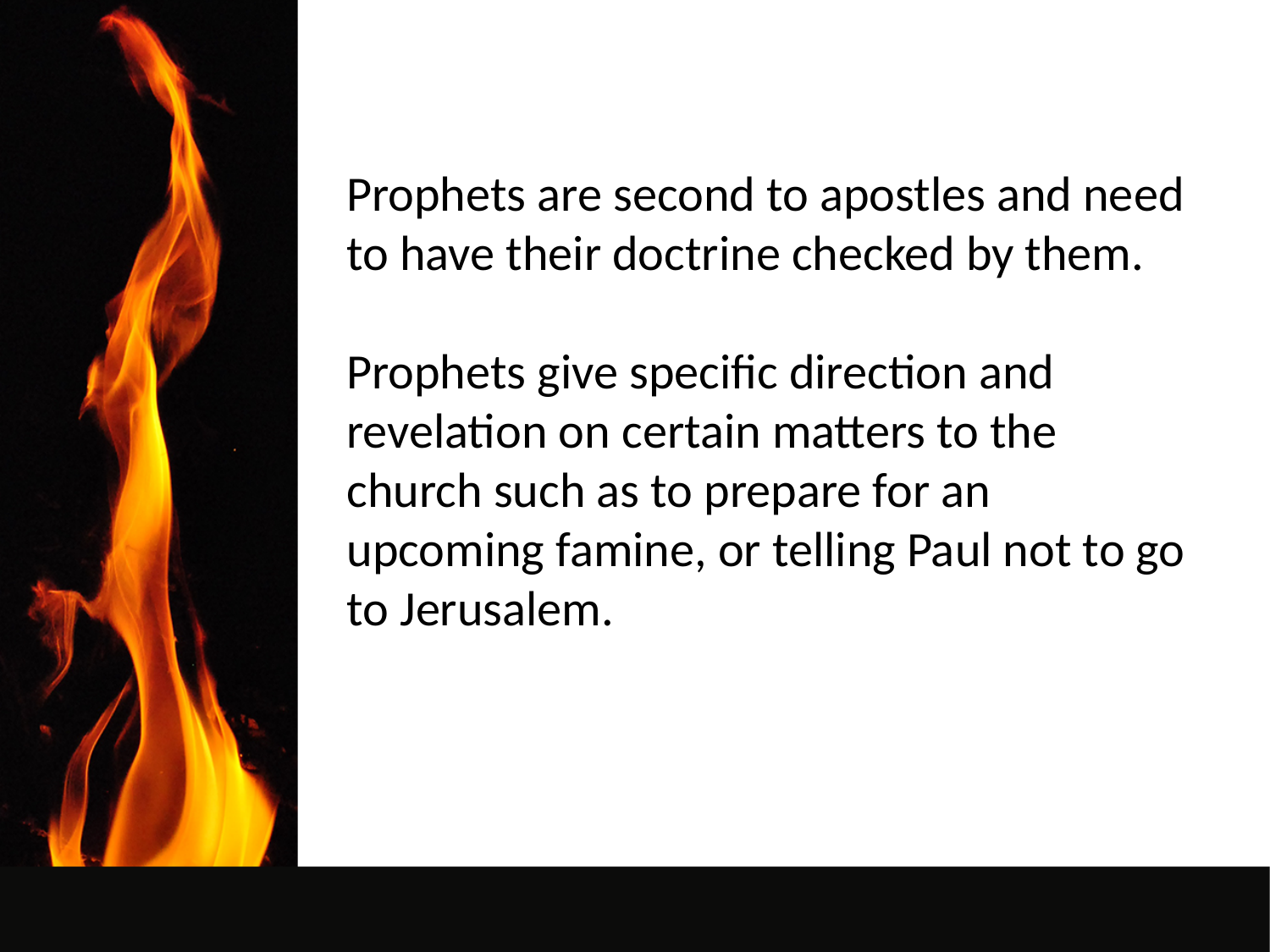

Prophets are second to apostles and need to have their doctrine checked by them.
Prophets give specific direction and revelation on certain matters to the church such as to prepare for an upcoming famine, or telling Paul not to go to Jerusalem.